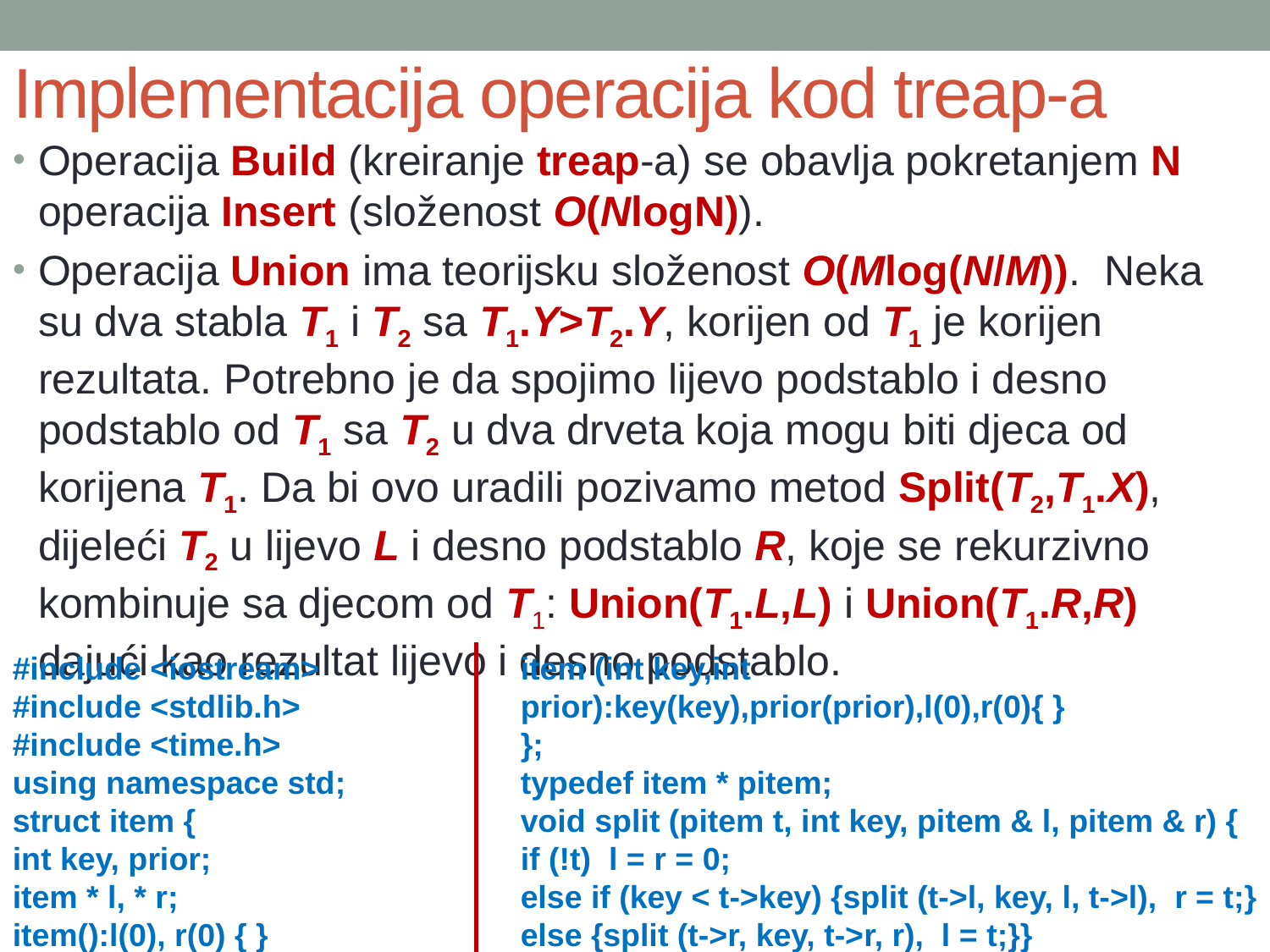

# Implementacija operacija kod treap-a
Operacija Build (kreiranje treap-a) se obavlja pokretanjem N operacija Insert (složenost O(NlogN)).
Operacija Union ima teorijsku složenost O(Mlog(N/M)).  Neka su dva stabla T1 i T2 sa T1.Y>T2.Y, korijen od T1 je korijen rezultata. Potrebno je da spojimo lijevo podstablo i desno podstablo od T1 sa T2 u dva drveta koja mogu biti djeca od korijena T1. Da bi ovo uradili pozivamo metod Split(T2,T1.X), dijeleći T2 u lijevo L i desno podstablo R, koje se rekurzivno kombinuje sa djecom od T1: Union(T1.L,L) i Union(T1.R,R) dajući kao rezultat lijevo i desno podstablo.
#include <iostream>
#include <stdlib.h>
#include <time.h>
using namespace std;
struct item {
int key, prior;
item * l, * r;
item():l(0), r(0) { }
item (int key,int prior):key(key),prior(prior),l(0),r(0){ }
};
typedef item * pitem;
void split (pitem t, int key, pitem & l, pitem & r) {
if (!t)  l = r = 0;
else if (key < t->key) {split (t->l, key, l, t->l),  r = t;}
else {split (t->r, key, t->r, r),  l = t;}}